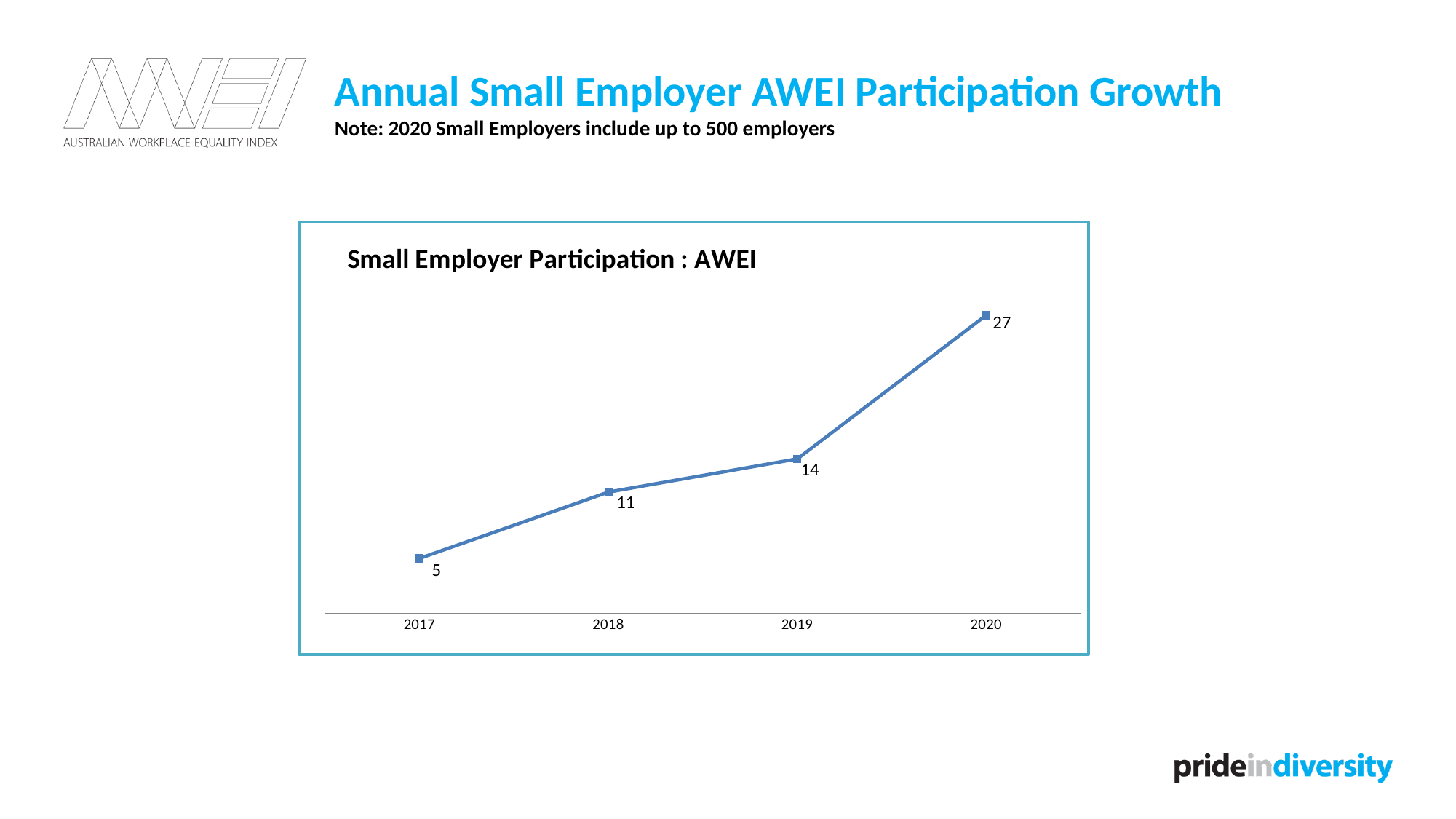

# Annual Small Employer AWEI Participation Growth Note: 2020 Small Employers include up to 500 employers

### Chart: Small Employer Participation : AWEI

| Category | Index Participation |
|---|---|
| 2017 | 5.0 |
| 2018 | 11.0 |
| 2019 | 14.0 |
| 2020 | 27.0 |